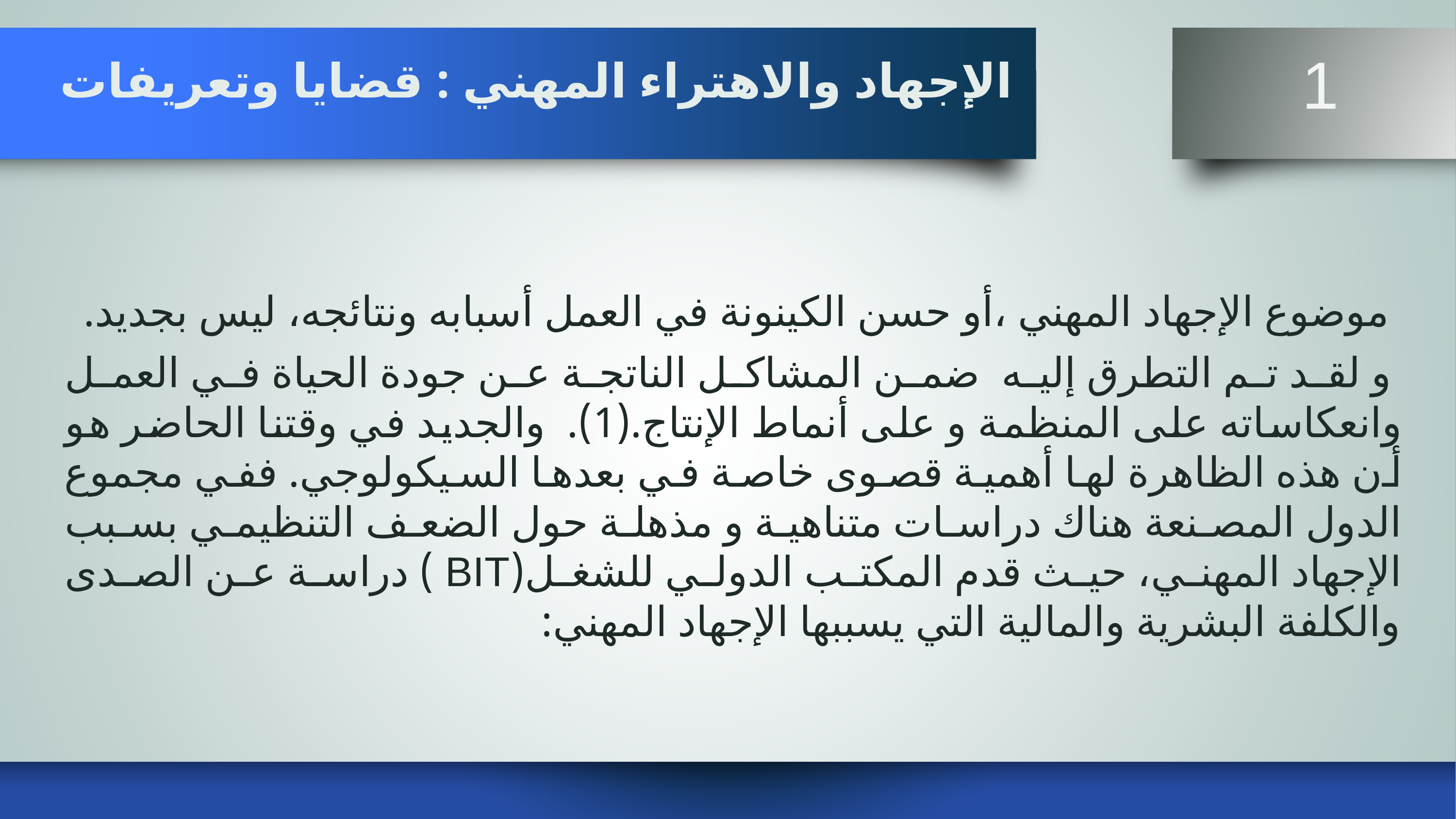

# الإجهاد والاهتراء المهني : قضايا وتعريفات
1
 موضوع الإجهاد المهني ،أو حسن الكينونة في العمل أسبابه ونتائجه، ليس بجديد.
 و لقد تم التطرق إليه  ضمن المشاكل الناتجة عن جودة الحياة في العمل وانعكاساته على المنظمة و على أنماط الإنتاج.(1).  والجديد في وقتنا الحاضر هو أن هذه الظاهرة لها أهمية قصوى خاصة في بعدها السيكولوجي. ففي مجموع الدول المصنعة هناك دراسات متناهية و مذهلة حول الضعف التنظيمي بسبب الإجهاد المهني، حيث قدم المكتب الدولي للشغل(BIT ) دراسة عن الصدى والكلفة البشرية والمالية التي يسببها الإجهاد المهني: